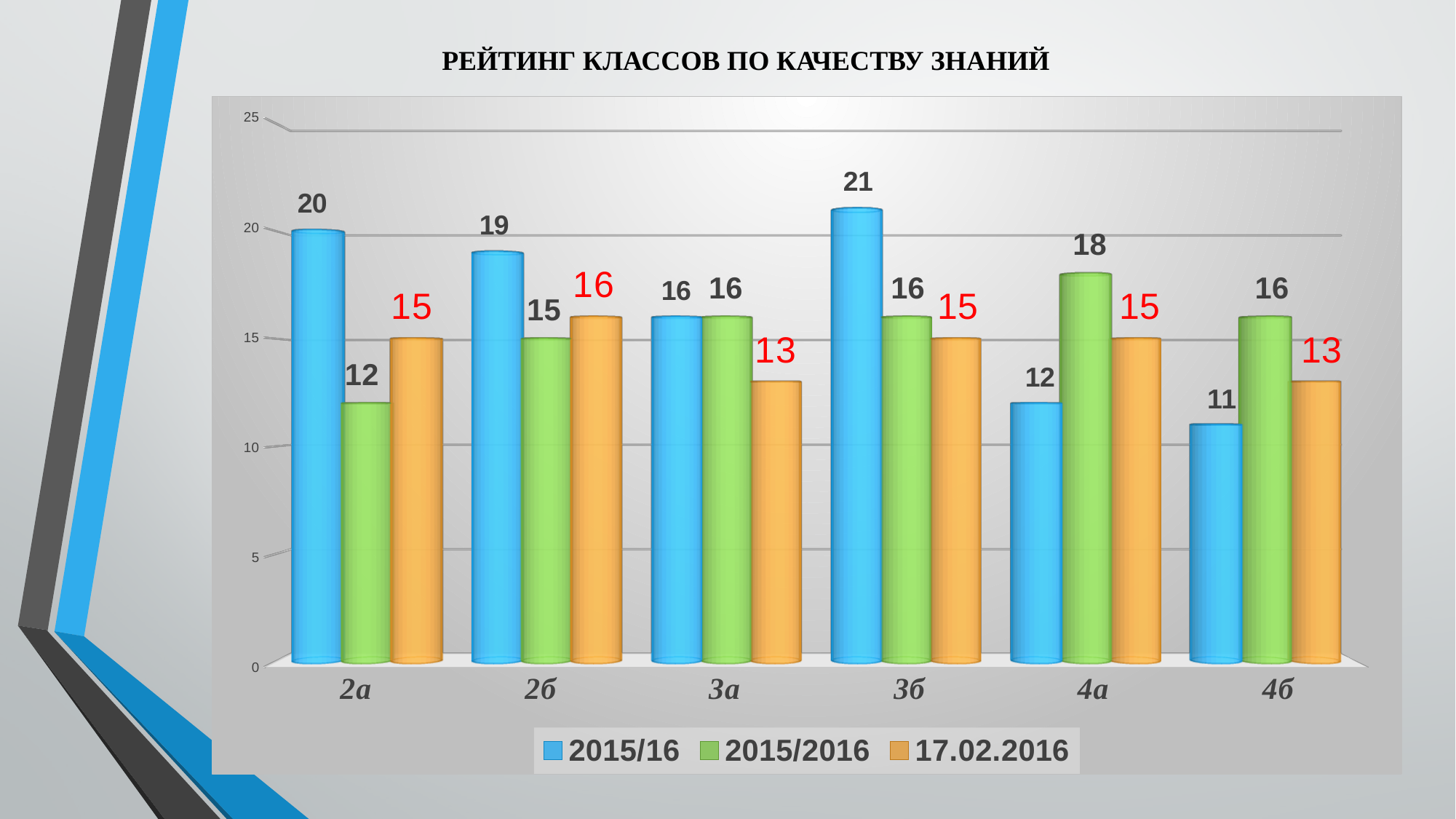

РЕЙТИНГ КЛАССОВ ПО КАЧЕСТВУ ЗНАНИЙ

[unsupported chart]